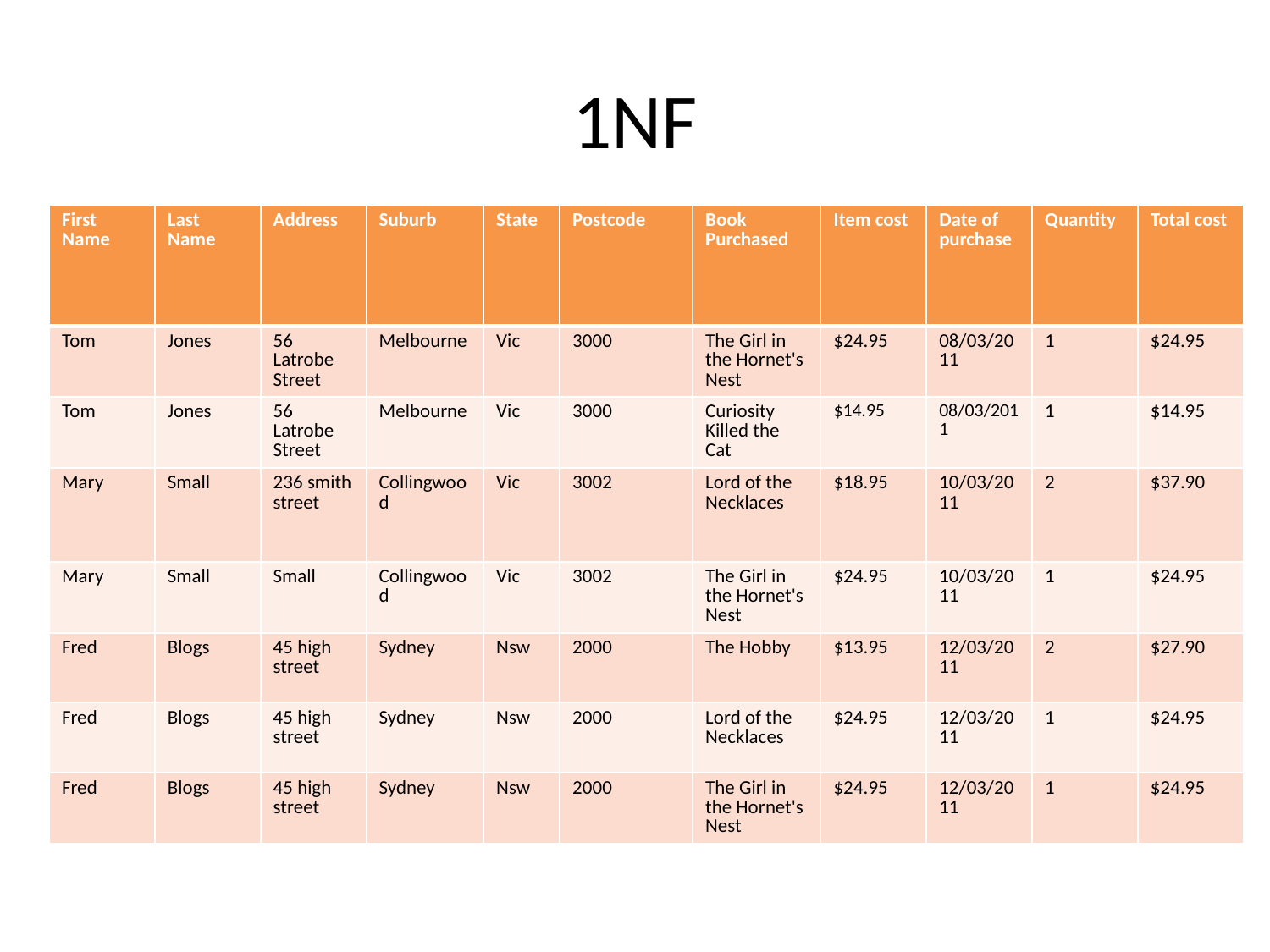

# 1NF
| First Name | Last Name | Address | Suburb | State | Postcode | Book Purchased | Item cost | Date of purchase | Quantity | Total cost |
| --- | --- | --- | --- | --- | --- | --- | --- | --- | --- | --- |
| Tom | Jones | 56 Latrobe Street | Melbourne | Vic | 3000 | The Girl in the Hornet's Nest | $24.95 | 08/03/2011 | 1 | $24.95 |
| Tom | Jones | 56 Latrobe Street | Melbourne | Vic | 3000 | Curiosity Killed the Cat | $14.95 | 08/03/2011 | 1 | $14.95 |
| Mary | Small | 236 smith street | Collingwood | Vic | 3002 | Lord of the Necklaces | $18.95 | 10/03/2011 | 2 | $37.90 |
| Mary | Small | Small | Collingwood | Vic | 3002 | The Girl in the Hornet's Nest | $24.95 | 10/03/2011 | 1 | $24.95 |
| Fred | Blogs | 45 high street | Sydney | Nsw | 2000 | The Hobby | $13.95 | 12/03/2011 | 2 | $27.90 |
| Fred | Blogs | 45 high street | Sydney | Nsw | 2000 | Lord of the Necklaces | $24.95 | 12/03/2011 | 1 | $24.95 |
| Fred | Blogs | 45 high street | Sydney | Nsw | 2000 | The Girl in the Hornet's Nest | $24.95 | 12/03/2011 | 1 | $24.95 |